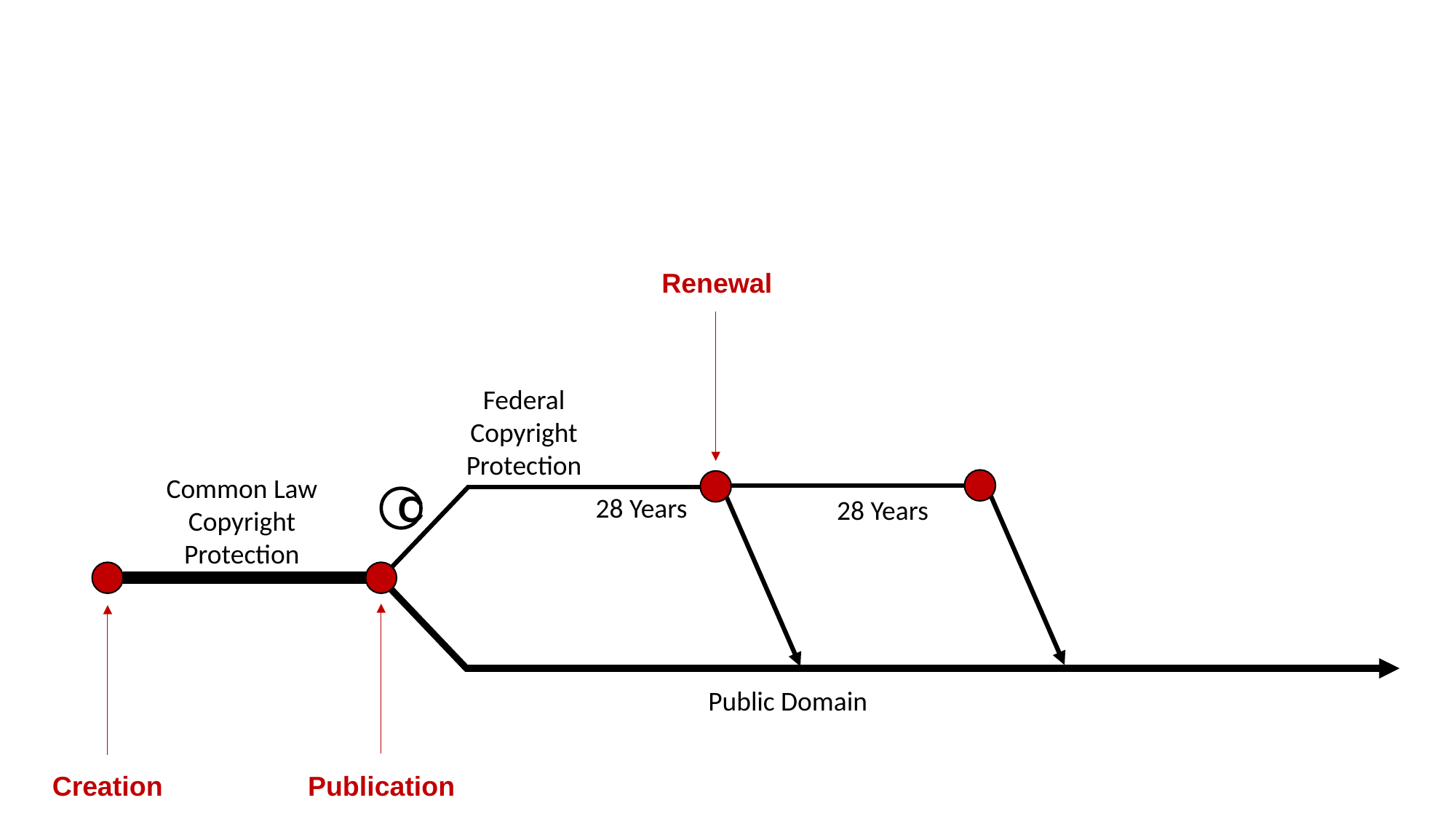

Renewal
Federal Copyright Protection
Common Law Copyright Protection

28 Years
28 Years
C

Public Domain
Creation
Publication